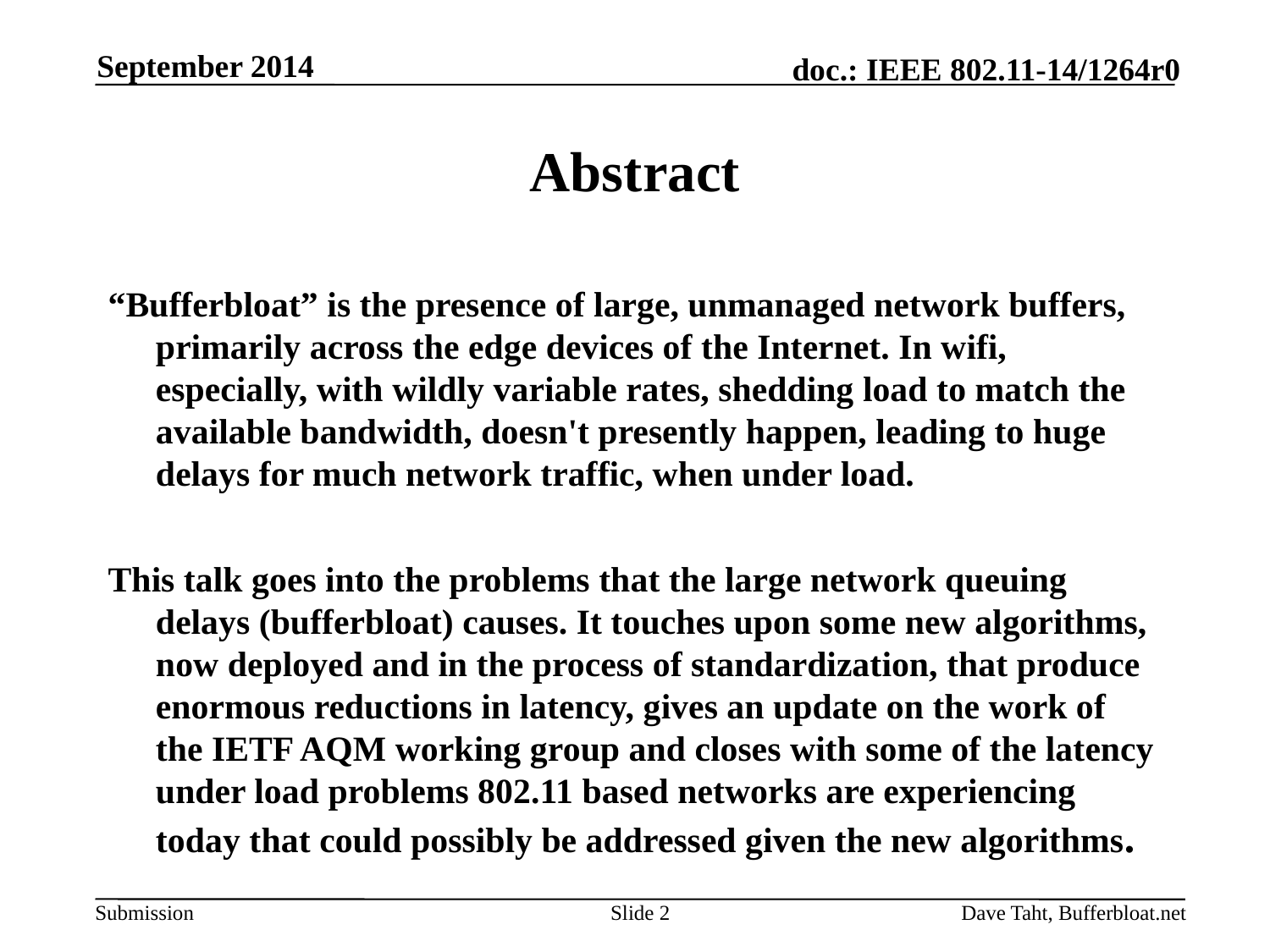

September 2014
# Abstract
“Bufferbloat” is the presence of large, unmanaged network buffers, primarily across the edge devices of the Internet. In wifi, especially, with wildly variable rates, shedding load to match the available bandwidth, doesn't presently happen, leading to huge delays for much network traffic, when under load.

This talk goes into the problems that the large network queuing delays (bufferbloat) causes. It touches upon some new algorithms, now deployed and in the process of standardization, that produce enormous reductions in latency, gives an update on the work of the IETF AQM working group and closes with some of the latency under load problems 802.11 based networks are experiencing today that could possibly be addressed given the new algorithms.
Slide 2
Dave Taht, Bufferbloat.net